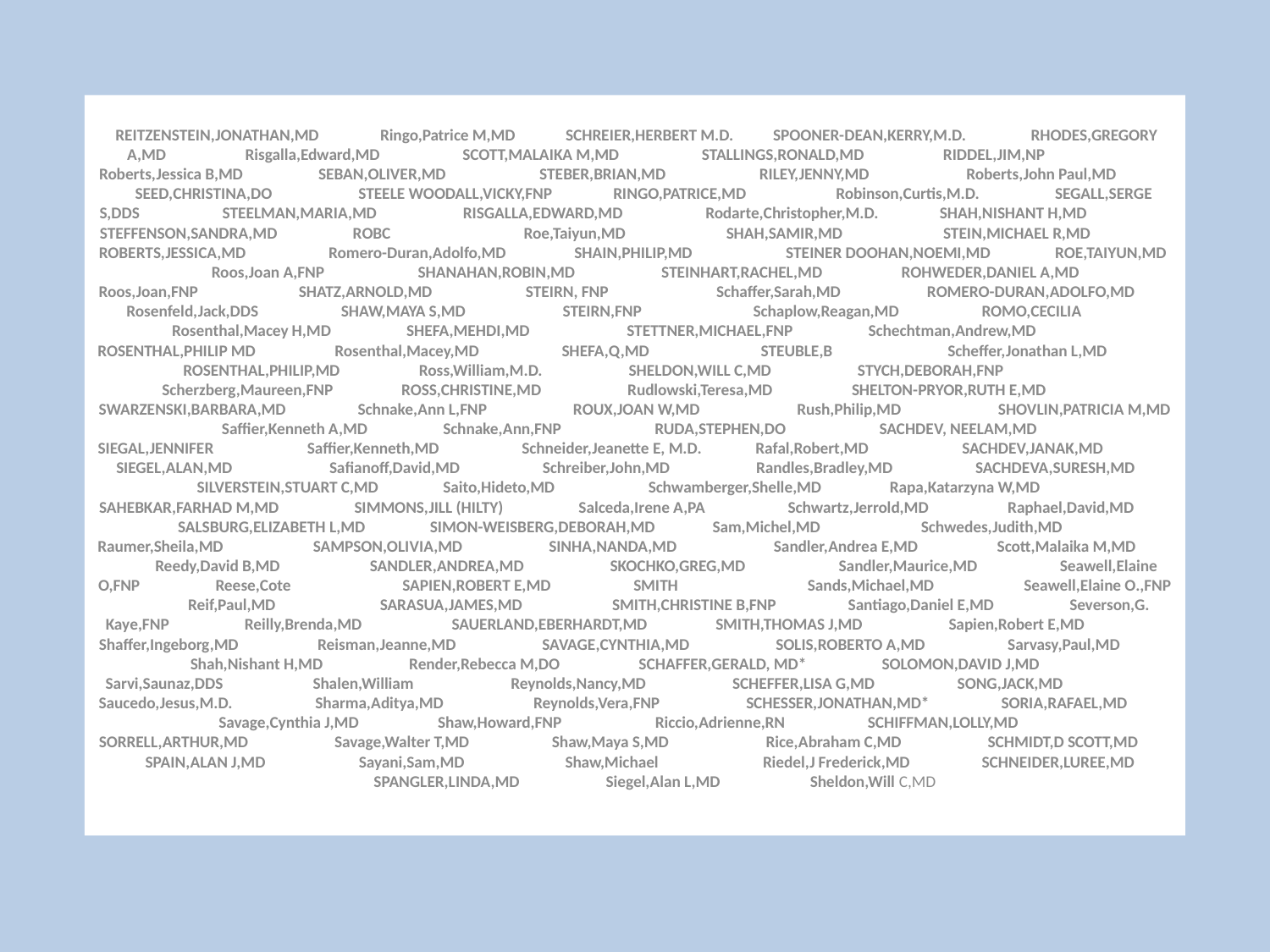

REITZENSTEIN,JONATHAN,MD                 Ringo,Patrice M,MD              SCHREIER,HERBERT M.D.           SPOONER-DEAN,KERRY,M.D.                  RHODES,GREGORY A,MD                      Risgalla,Edward,MD                       SCOTT,MALAIKA M,MD                       STALLINGS,RONALD,MD                      RIDDEL,JIM,NP                            Roberts,Jessica B,MD                     SEBAN,OLIVER,MD                          STEBER,BRIAN,MD                          RILEY,JENNY,MD                           Roberts,John Paul,MD                     SEED,CHRISTINA,DO                        STEELE WOODALL,VICKY,FNP                 RINGO,PATRICE,MD                         Robinson,Curtis,M.D.                     SEGALL,SERGE S,DDS                       STEELMAN,MARIA,MD                        RISGALLA,EDWARD,MD                       Rodarte,Christopher,M.D.                 SHAH,NISHANT H,MD                        STEFFENSON,SANDRA,MD                     ROBC                                     Roe,Taiyun,MD                            SHAH,SAMIR,MD                            STEIN,MICHAEL R,MD                       ROBERTS,JESSICA,MD                       Romero-Duran,Adolfo,MD                   SHAIN,PHILIP,MD                          STEINER DOOHAN,NOEMI,MD                  ROE,TAIYUN,MD                            Roos,Joan A,FNP                          SHANAHAN,ROBIN,MD                        STEINHART,RACHEL,MD                      ROHWEDER,DANIEL A,MD                     Roos,Joan,FNP                            SHATZ,ARNOLD,MD                          STEIRN, FNP                              Schaffer,Sarah,MD                        ROMERO-DURAN,ADOLFO,MD                   Rosenfeld,Jack,DDS                       SHAW,MAYA S,MD                           STEIRN,FNP                               Schaplow,Reagan,MD                       ROMO,CECILIA                             Rosenthal,Macey H,MD                     SHEFA,MEHDI,MD                           STETTNER,MICHAEL,FNP                     Schechtman,Andrew,MD                     ROSENTHAL,PHILIP MD                      Rosenthal,Macey,MD                       SHEFA,Q,MD                               STEUBLE,B                                Scheffer,Jonathan L,MD                   ROSENTHAL,PHILIP,MD                      Ross,William,M.D.                        SHELDON,WILL C,MD                        STYCH,DEBORAH,FNP                        Scherzberg,Maureen,FNP                   ROSS,CHRISTINE,MD                        Rudlowski,Teresa,MD                      SHELTON-PRYOR,RUTH E,MD                  SWARZENSKI,BARBARA,MD                    Schnake,Ann L,FNP                        ROUX,JOAN W,MD                           Rush,Philip,MD                           SHOVLIN,PATRICIA M,MD                    Saffier,Kenneth A,MD                     Schnake,Ann,FNP                          RUDA,STEPHEN,DO                          SACHDEV, NEELAM,MD                       SIEGAL,JENNIFER                          Saffier,Kenneth,MD                       Schneider,Jeanette E, M.D.               Rafal,Robert,MD                          SACHDEV,JANAK,MD                         SIEGEL,ALAN,MD                           Safianoff,David,MD                       Schreiber,John,MD                        Randles,Bradley,MD                       SACHDEVA,SURESH,MD                       SILVERSTEIN,STUART C,MD                  Saito,Hideto,MD                          Schwamberger,Shelle,MD                   Rapa,Katarzyna W,MD                      SAHEBKAR,FARHAD M,MD                     SIMMONS,JILL (HILTY)                     Salceda,Irene A,PA                       Schwartz,Jerrold,MD                      Raphael,David,MD                         SALSBURG,ELIZABETH L,MD                  SIMON-WEISBERG,DEBORAH,MD                Sam,Michel,MD                            Schwedes,Judith,MD                       Raumer,Sheila,MD                         SAMPSON,OLIVIA,MD                        SINHA,NANDA,MD                           Sandler,Andrea E,MD                      Scott,Malaika M,MD                       Reedy,David B,MD                         SANDLER,ANDREA,MD                        SKOCHKO,GREG,MD                          Sandler,Maurice,MD                       Seawell,Elaine O,FNP                     Reese,Cote                               SAPIEN,ROBERT E,MD                       SMITH                                    Sands,Michael,MD                         Seawell,Elaine O.,FNP                    Reif,Paul,MD                             SARASUA,JAMES,MD                         SMITH,CHRISTINE B,FNP                    Santiago,Daniel E,MD                     Severson,G. Kaye,FNP                     Reilly,Brenda,MD                         SAUERLAND,EBERHARDT,MD                   SMITH,THOMAS J,MD                        Sapien,Robert E,MD                       Shaffer,Ingeborg,MD                      Reisman,Jeanne,MD                        SAVAGE,CYNTHIA,MD                        SOLIS,ROBERTO A,MD                       Sarvasy,Paul,MD                          Shah,Nishant H,MD                        Render,Rebecca M,DO                      SCHAFFER,GERALD, MD*                     SOLOMON,DAVID J,MD                       Sarvi,Saunaz,DDS                         Shalen,William                           Reynolds,Nancy,MD                        SCHEFFER,LISA G,MD                       SONG,JACK,MD                             Saucedo,Jesus,M.D.                       Sharma,Aditya,MD                         Reynolds,Vera,FNP                        SCHESSER,JONATHAN,MD*                    SORIA,RAFAEL,MD                          Savage,Cynthia J,MD                      Shaw,Howard,FNP                          Riccio,Adrienne,RN                       SCHIFFMAN,LOLLY,MD                       SORRELL,ARTHUR,MD                        Savage,Walter T,MD                       Shaw,Maya S,MD                           Rice,Abraham C,MD                        SCHMIDT,D SCOTT,MD                       SPAIN,ALAN J,MD                          Sayani,Sam,MD                            Shaw,Michael                             Riedel,J Frederick,MD                    SCHNEIDER,LUREE,MD                       SPANGLER,LINDA,MD                        Siegel,Alan L,MD                         Sheldon,Will C,MD
#